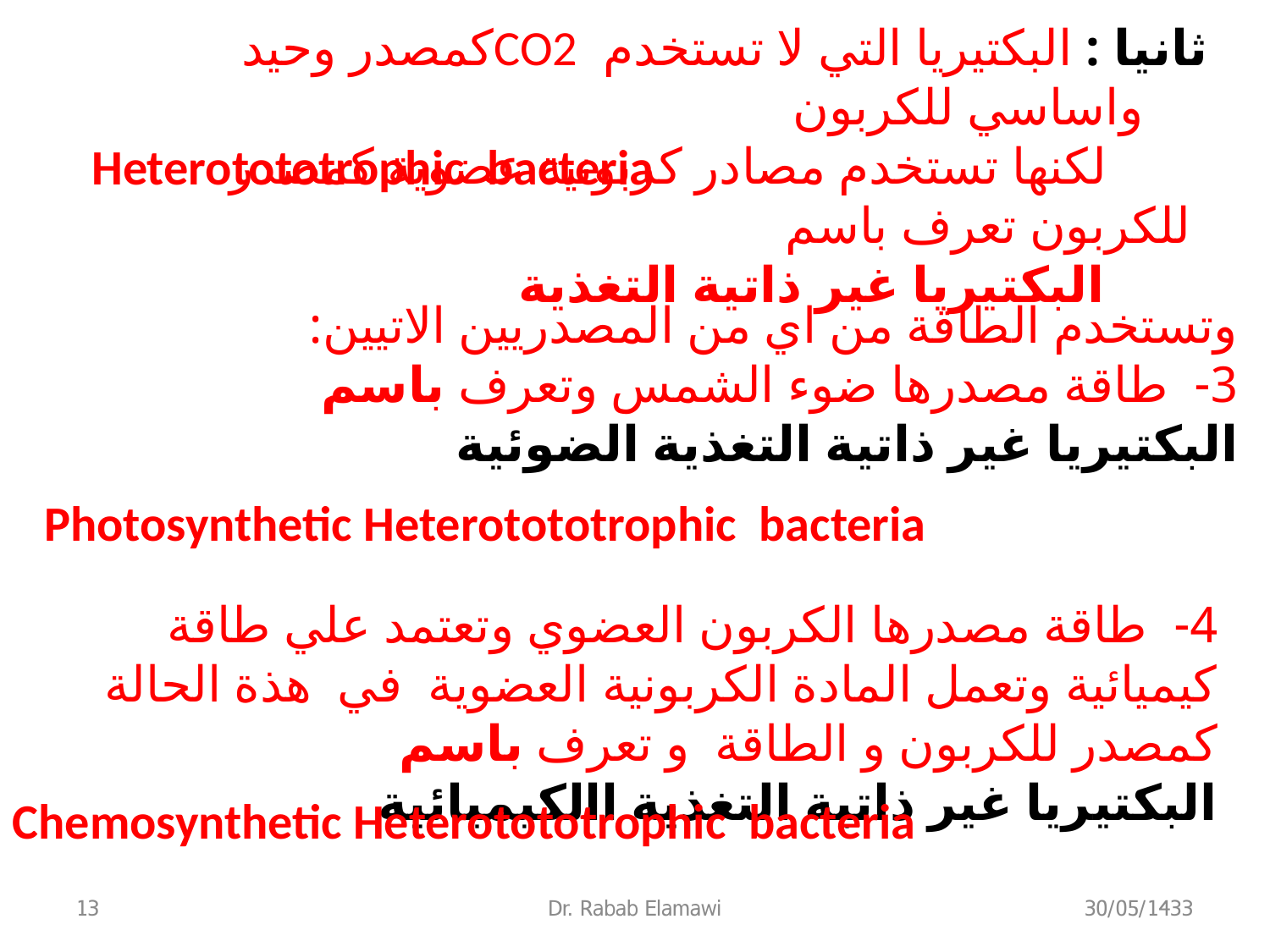

ثانيا : البكتيريا التي لا تستخدم  CO2كمصدر وحيد واساسي للكربون
 لكنها تستخدم مصادر كربونية عضوية كمصدر للكربون تعرف باسم
        البكتيريا غير ذاتية التغذية
Heterotototrophic  bacteria
وتستخدم الطاقة من اي من المصدريين الاتيين:
3-  طاقة مصدرها ضوء الشمس وتعرف باسم
البكتيريا غير ذاتية التغذية الضوئية
Photosynthetic Heterotototrophic  bacteria
4-  طاقة مصدرها الكربون العضوي وتعتمد علي طاقة كيميائية وتعمل المادة الكربونية العضوية  في  هذة الحالة كمصدر للكربون و الطاقة  و تعرف باسم
البكتيريا غير ذاتية التغذية االكيميائية
Chemosynthetic Heterotototrophic  bacteria
13
Dr. Rabab Elamawi
30/05/1433